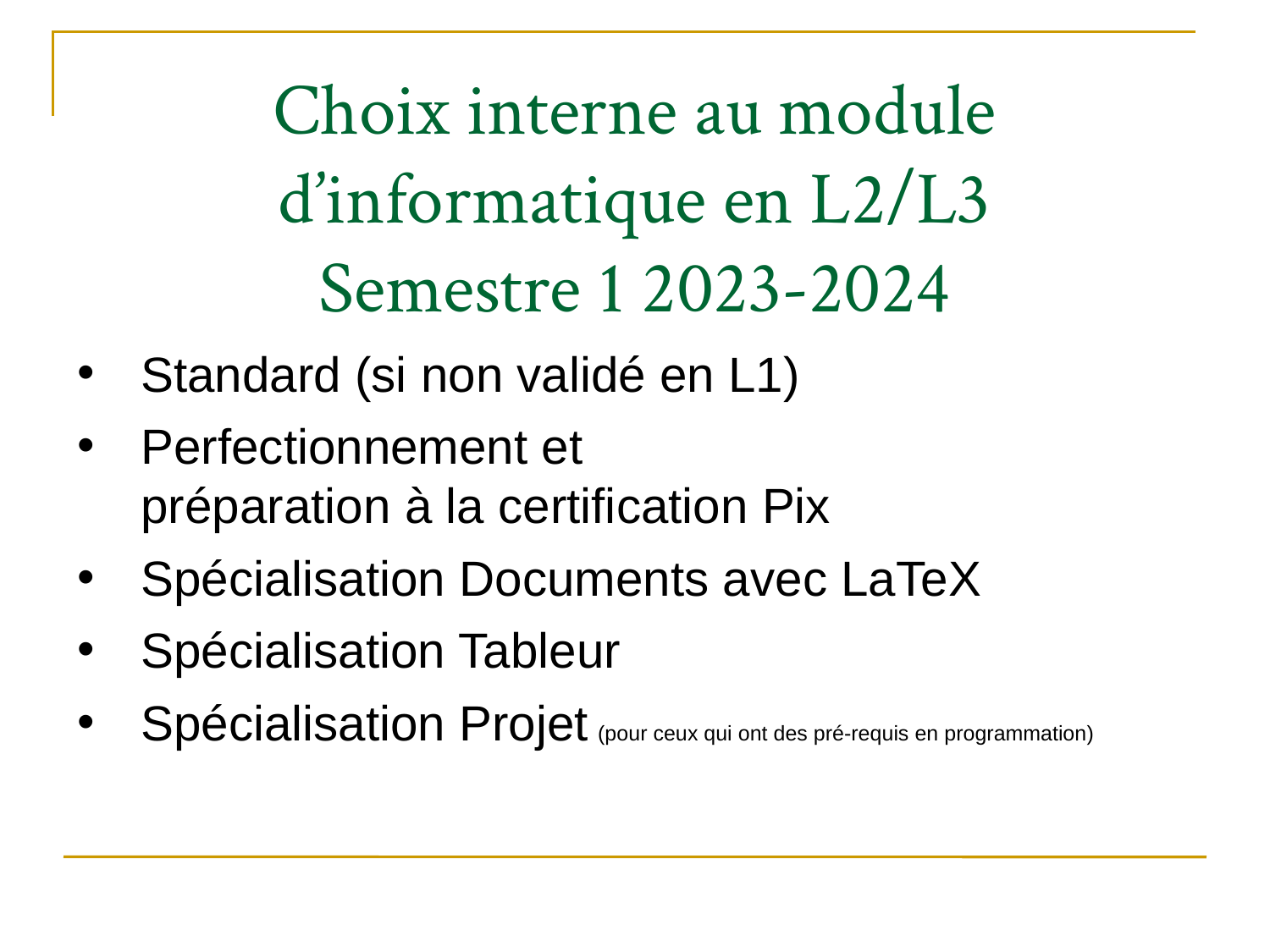

# Choix interne au module d’informatique en L2/L3 Semestre 1 2023-2024
Standard (si non validé en L1)
Perfectionnement et
préparation à la certification Pix
Spécialisation Documents avec LaTeX
Spécialisation Tableur
Spécialisation Projet (pour ceux qui ont des pré-requis en programmation)